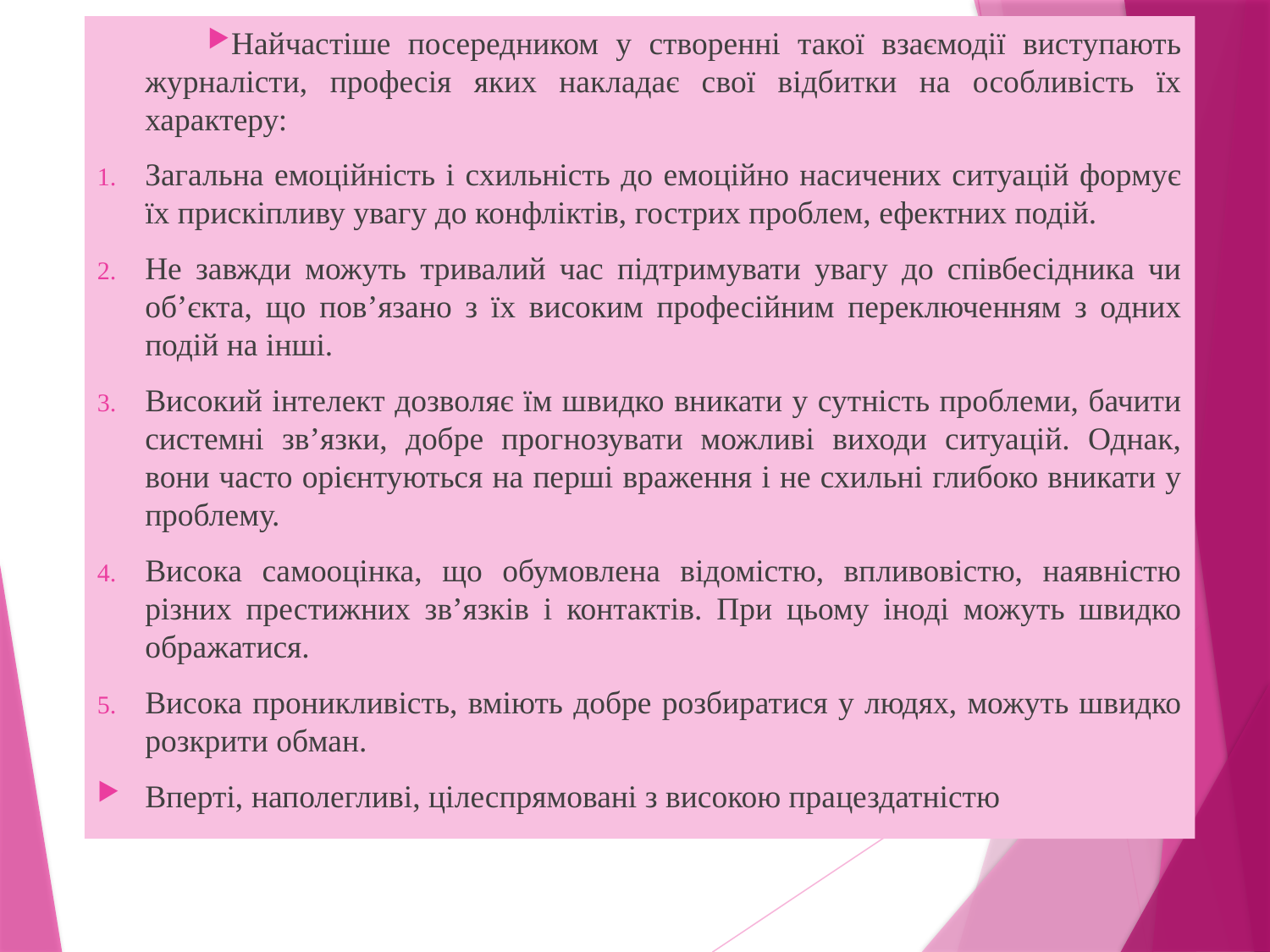

Найчастіше посередником у створенні такої взаємодії виступають журналісти, професія яких накладає свої відбитки на особливість їх характеру:
Загальна емоційність і схильність до емоційно насичених ситуацій формує їх прискіпливу увагу до конфліктів, гострих проблем, ефектних подій.
Не завжди можуть тривалий час підтримувати увагу до співбесідника чи об’єкта, що пов’язано з їх високим професійним переключенням з одних подій на інші.
Високий інтелект дозволяє їм швидко вникати у сутність проблеми, бачити системні зв’язки, добре прогнозувати можливі виходи ситуацій. Однак, вони часто орієнтуються на перші враження і не схильні глибоко вникати у проблему.
Висока самооцінка, що обумовлена відомістю, впливовістю, наявністю різних престижних зв’язків і контактів. При цьому іноді можуть швидко ображатися.
Висока проникливість, вміють добре розбиратися у людях, можуть швидко розкрити обман.
Вперті, наполегливі, цілеспрямовані з високою працездатністю